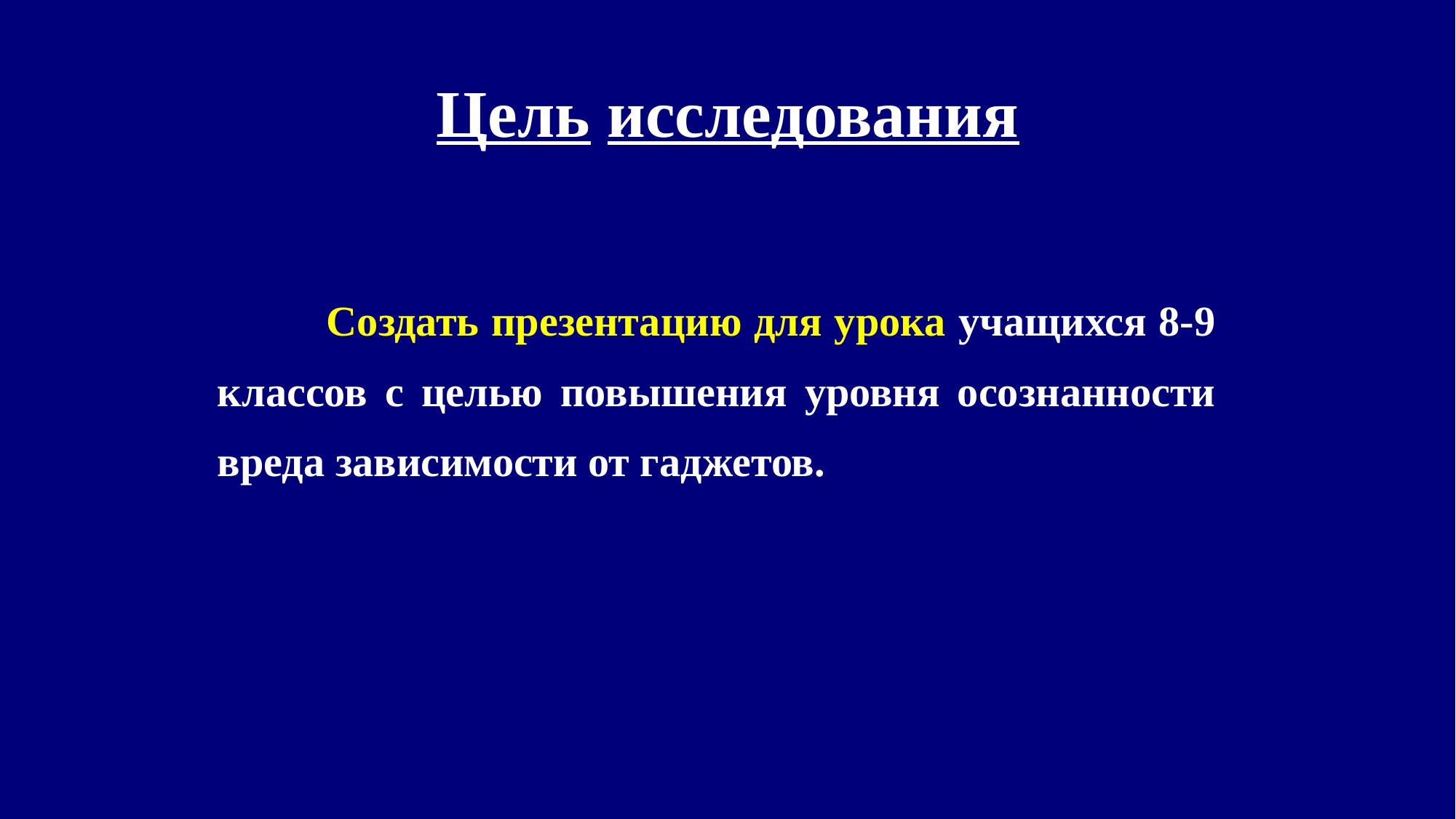

# Цель исследования
	Создать презентацию для урока учащихся 8-9 классов с целью повышения уровня осознанности вреда зависимости от гаджетов.
5